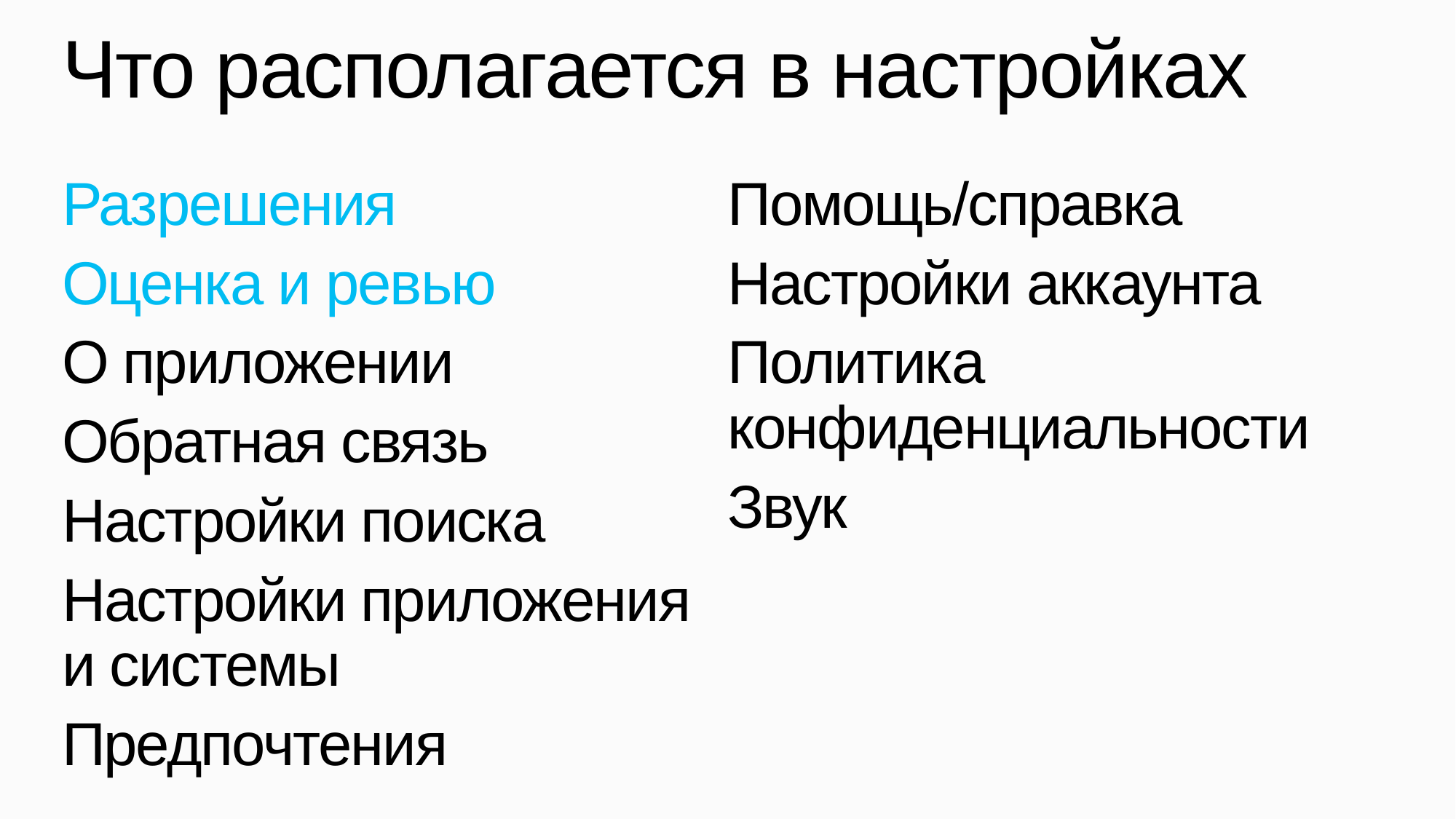

# Что располагается в настройках
Разрешения
Оценка и ревью
О приложении
Обратная связь
Настройки поиска
Настройки приложения и системы
Предпочтения
Помощь/справка
Настройки аккаунта
Политика конфиденциальности
Звук